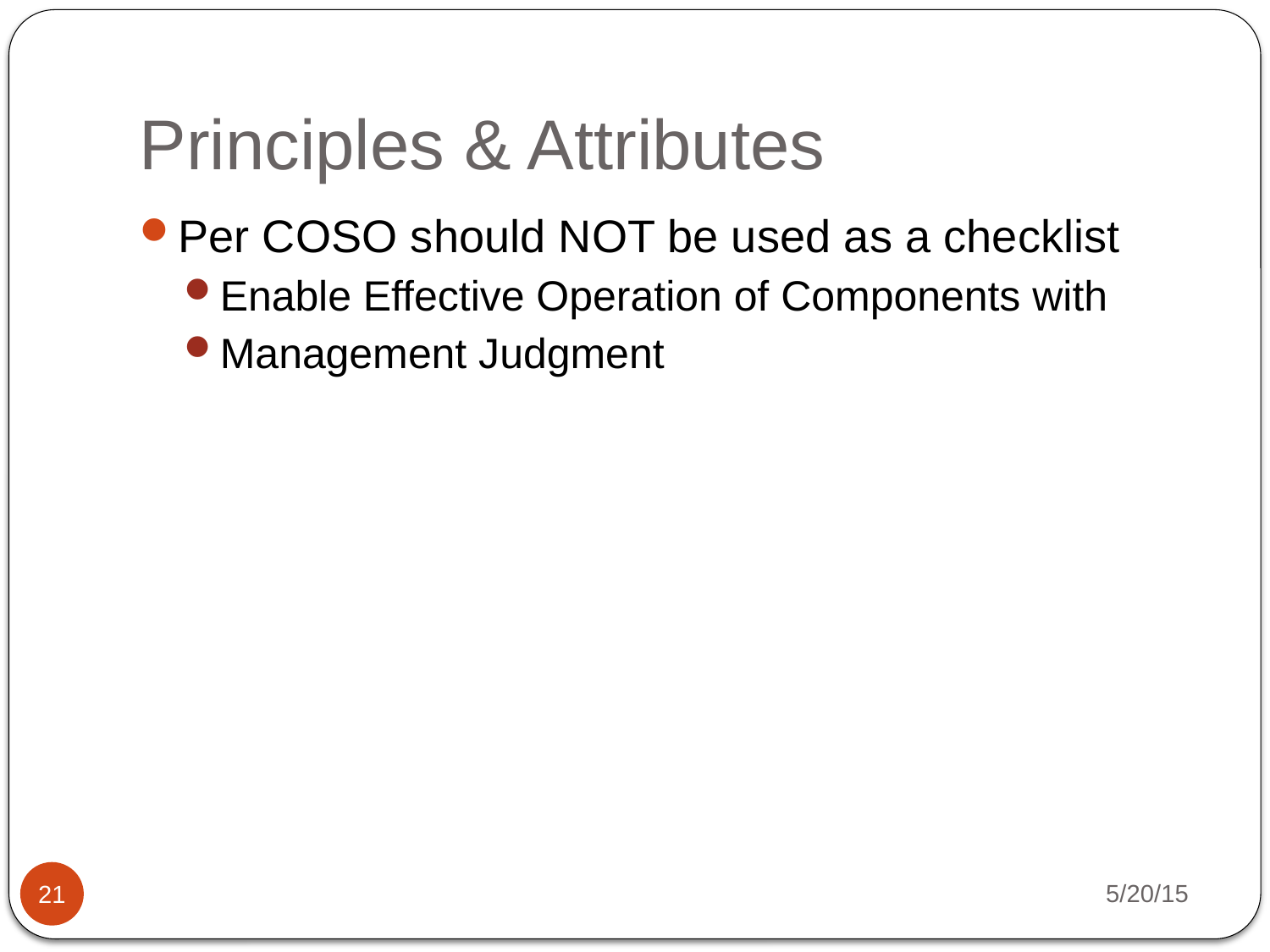

# Principles & Attributes
Per COSO should NOT be used as a checklist
Enable Effective Operation of Components with
Management Judgment
5/20/15
21